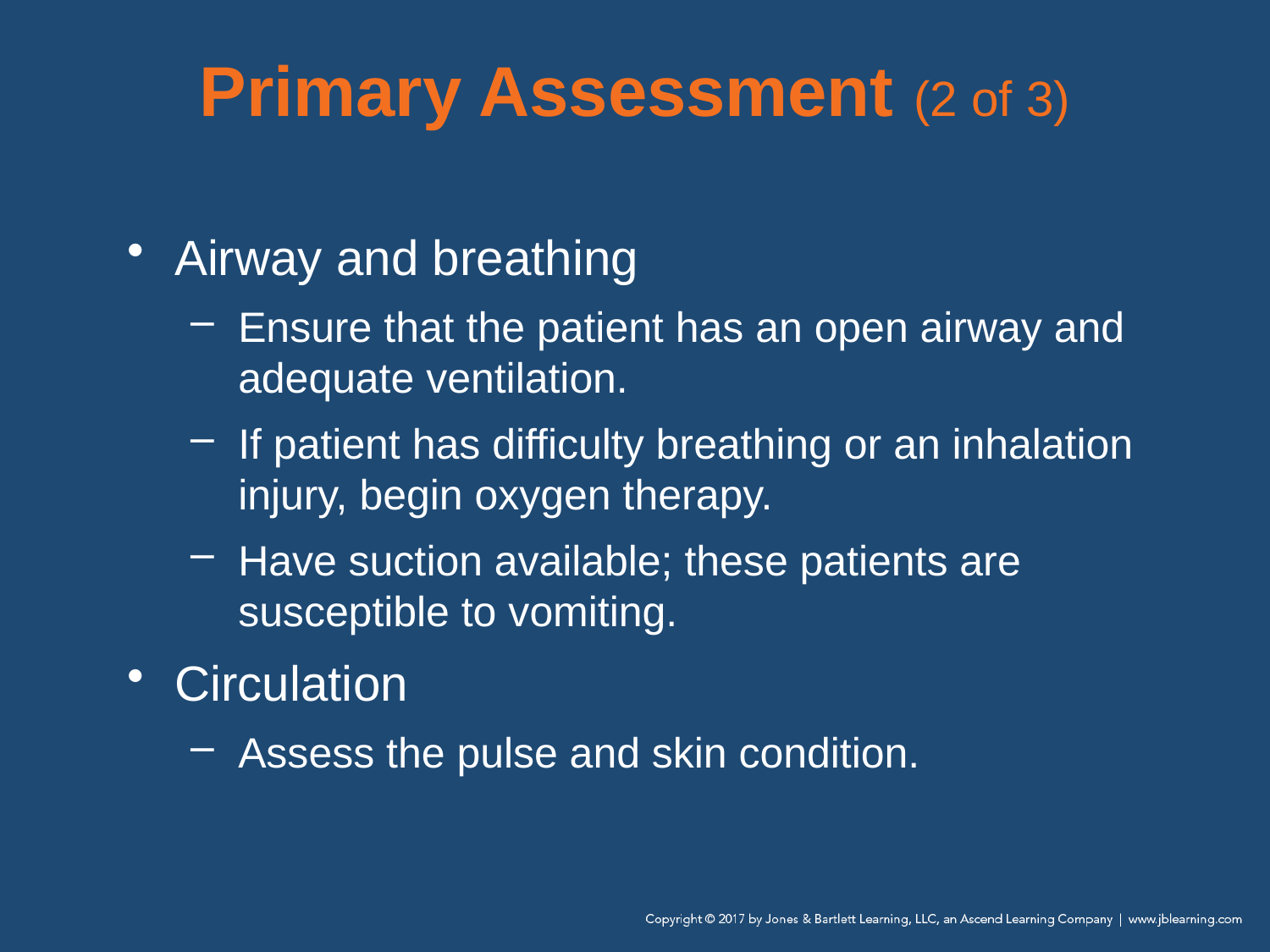

# Primary Assessment (2 of 3)
Airway and breathing
Ensure that the patient has an open airway and adequate ventilation.
If patient has difficulty breathing or an inhalation injury, begin oxygen therapy.
Have suction available; these patients are susceptible to vomiting.
Circulation
Assess the pulse and skin condition.